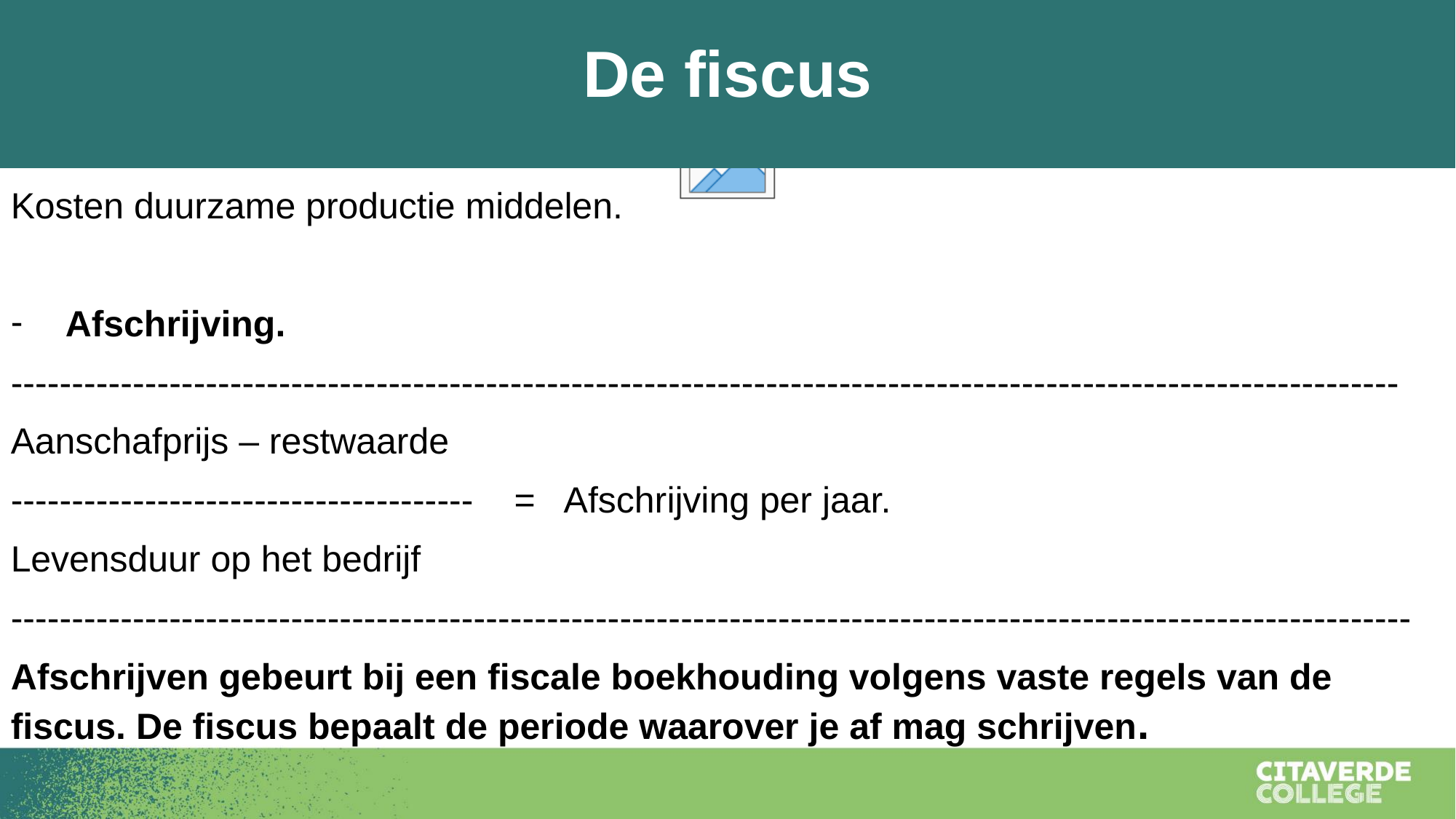

De fiscus
Kosten duurzame productie middelen.

Afschrijving.
------------------------------------------------------------------------------------------------------------------
Aanschafprijs – restwaarde
--------------------------------------    =   Afschrijving per jaar.
Levensduur op het bedrijf
-------------------------------------------------------------------------------------------------------------------
Afschrijven gebeurt bij een fiscale boekhouding volgens vaste regels van de fiscus. De fiscus bepaalt de periode waarover je af mag schrijven.